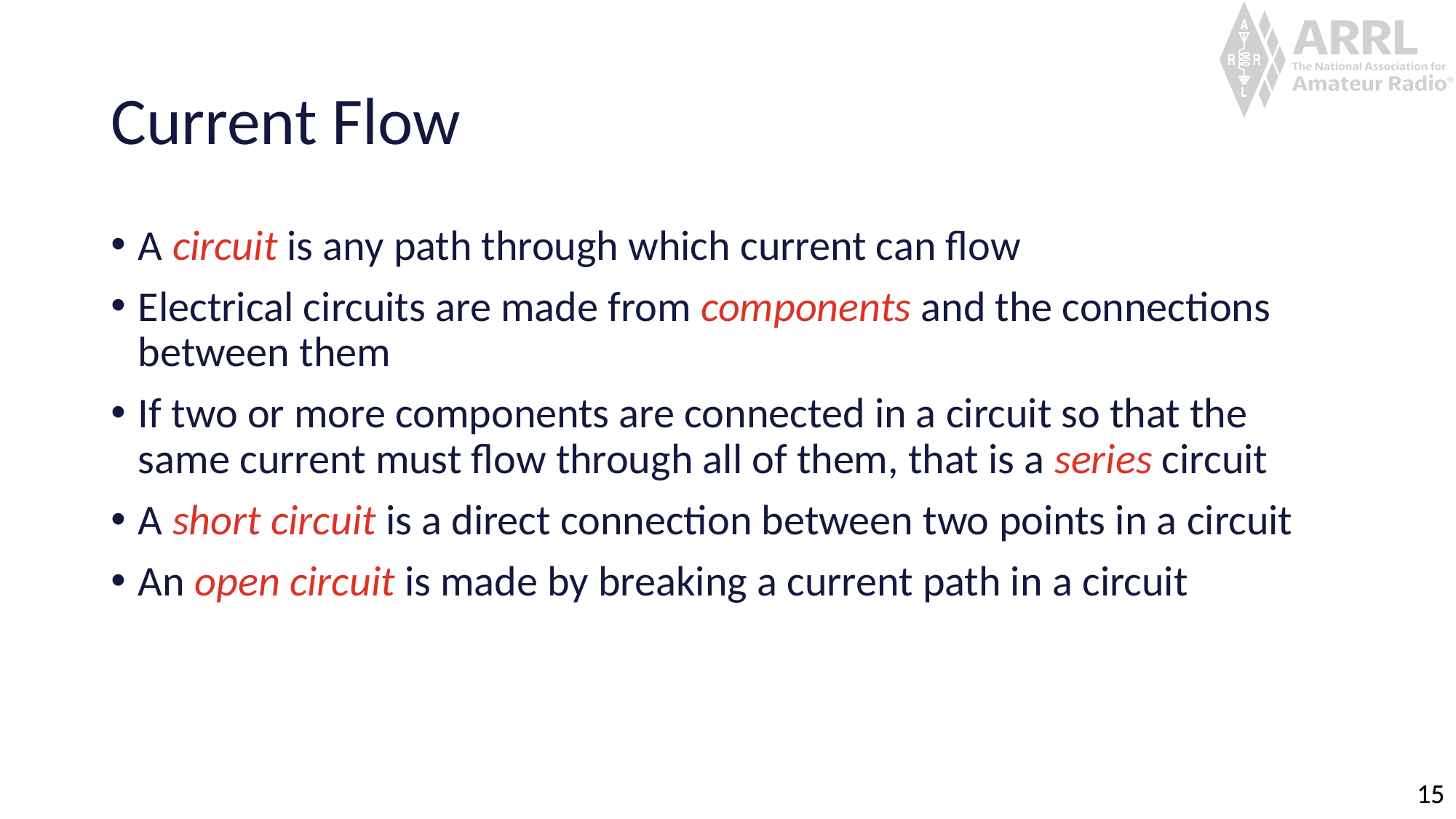

# Current Flow
A circuit is any path through which current can flow
Electrical circuits are made from components and the connections between them
If two or more components are connected in a circuit so that the same current must flow through all of them, that is a series circuit
A short circuit is a direct connection between two points in a circuit
An open circuit is made by breaking a current path in a circuit